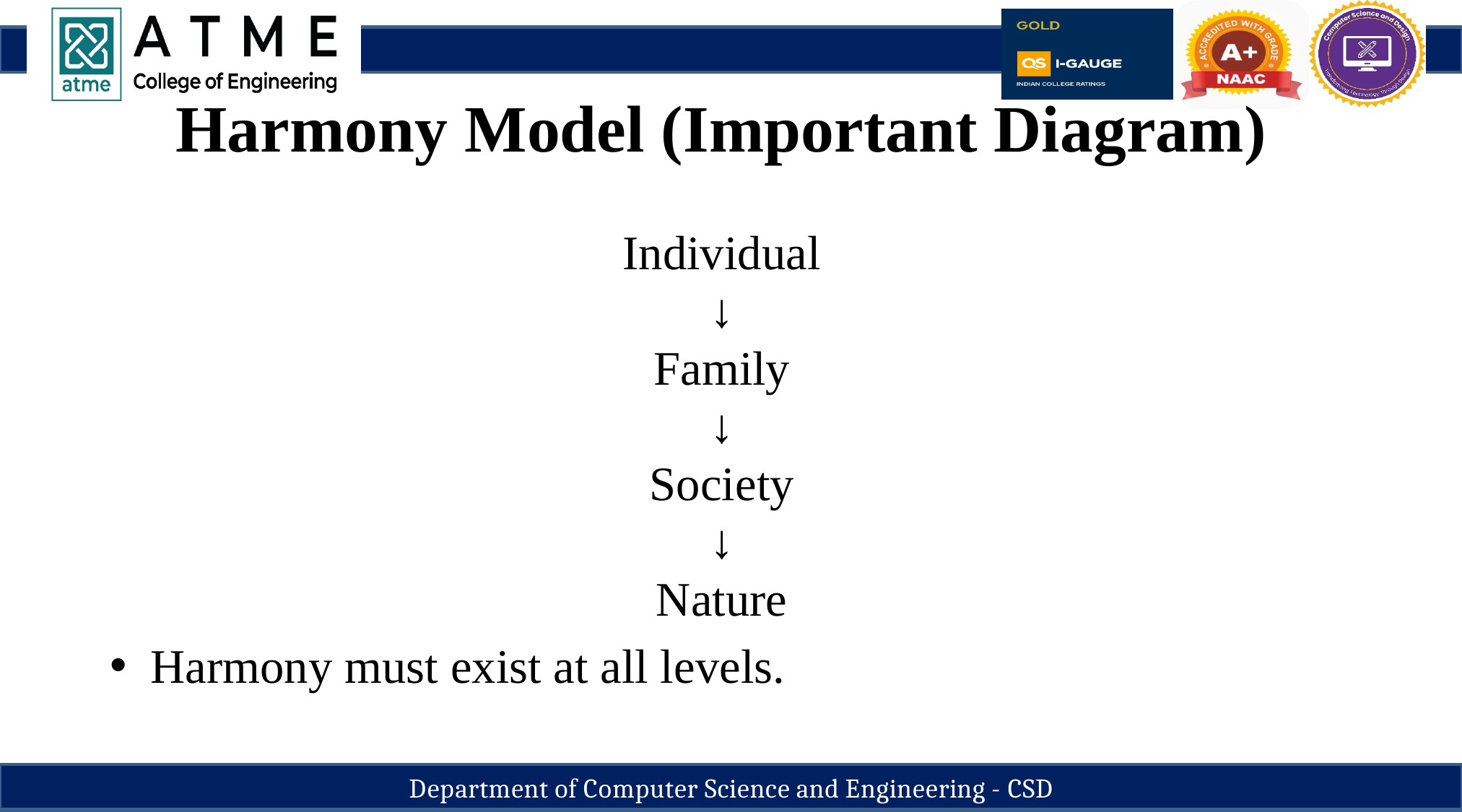

30
Harmony Model (Important Diagram)
Individual
↓
Family
↓
Society
↓
Nature
Harmony must exist at all levels.

Department of Computer Science and Engineering - CSD